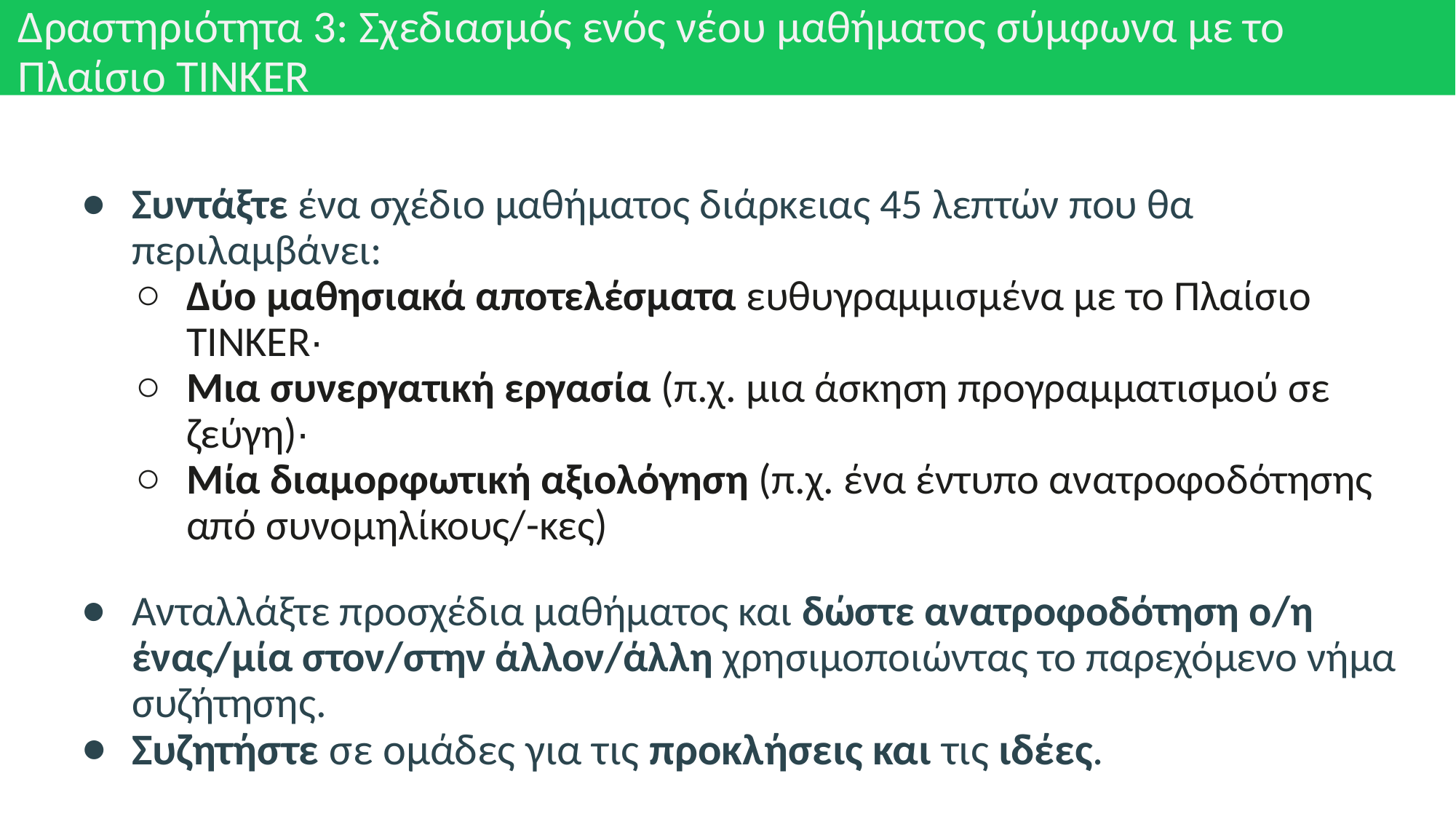

# Δραστηριότητα 3: Σχεδιασμός ενός νέου μαθήματος σύμφωνα με το Πλαίσιο TINKER

Συντάξτε ένα σχέδιο μαθήματος διάρκειας 45 λεπτών που θα περιλαμβάνει:
Δύο μαθησιακά αποτελέσματα ευθυγραμμισμένα με το Πλαίσιο TINKER·
Μια συνεργατική εργασία (π.χ. μια άσκηση προγραμματισμού σε ζεύγη)·
Μία διαμορφωτική αξιολόγηση (π.χ. ένα έντυπο ανατροφοδότησης από συνομηλίκους/-κες)

Ανταλλάξτε προσχέδια μαθήματος και δώστε ανατροφοδότηση ο/η ένας/μία στον/στην άλλον/άλλη χρησιμοποιώντας το παρεχόμενο νήμα συζήτησης.
Συζητήστε σε ομάδες για τις προκλήσεις και τις ιδέες.